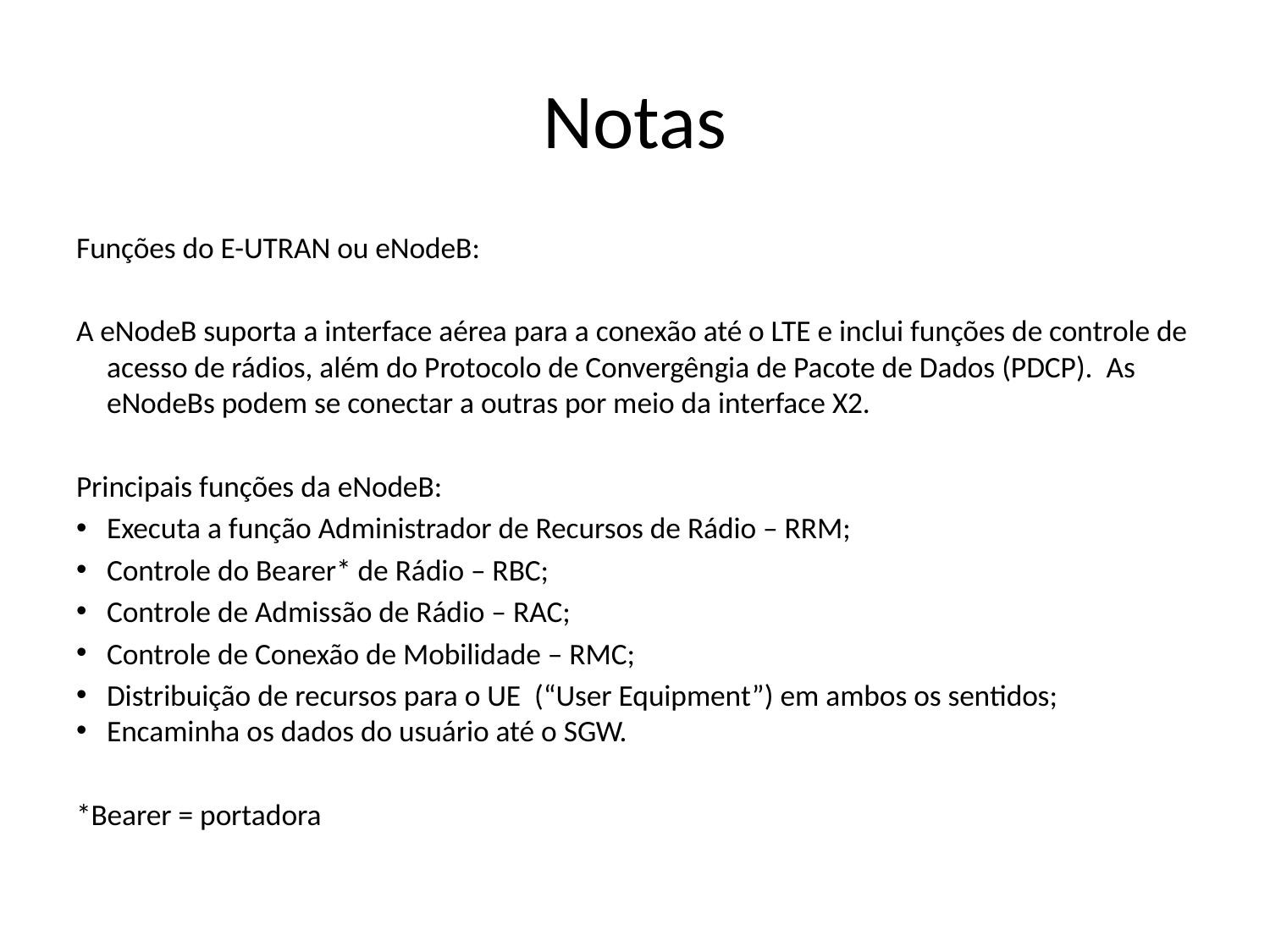

# Notas
Funções do E-UTRAN ou eNodeB:

A eNodeB suporta a interface aérea para a conexão até o LTE e inclui funções de controle de acesso de rádios, além do Protocolo de Convergêngia de Pacote de Dados (PDCP).  As eNodeBs podem se conectar a outras por meio da interface X2.

Principais funções da eNodeB:
Executa a função Administrador de Recursos de Rádio – RRM;
Controle do Bearer* de Rádio – RBC;
Controle de Admissão de Rádio – RAC;
Controle de Conexão de Mobilidade – RMC;
Distribuição de recursos para o UE  (“User Equipment”) em ambos os sentidos;
Encaminha os dados do usuário até o SGW.

*Bearer = portadora